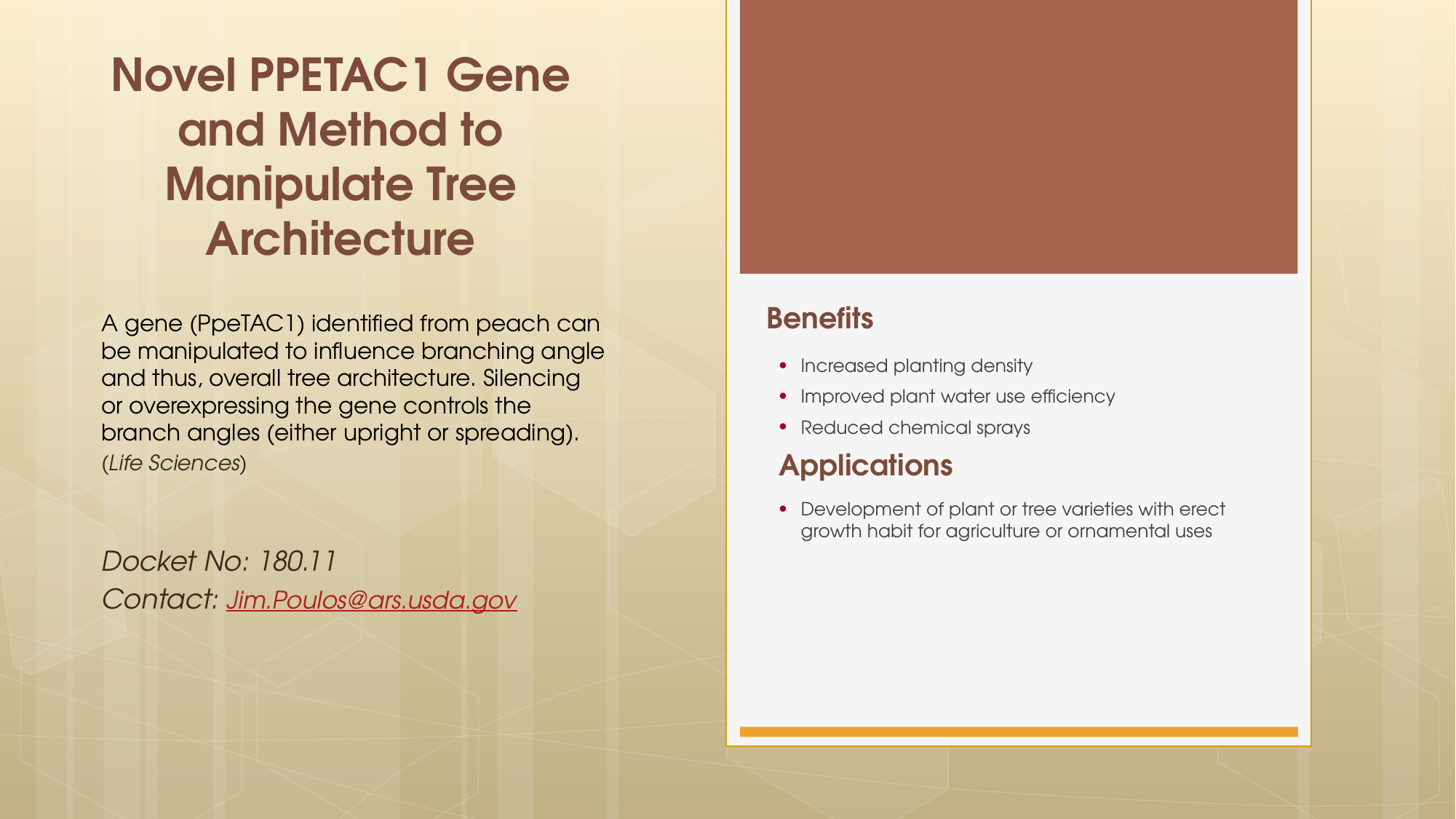

# Novel PPETAC1 Gene and Method to Manipulate Tree Architecture
Benefits

Increased planting density
Improved plant water use efficiency
Reduced chemical sprays
Applications

Development of plant or tree varieties with erect growth habit for agriculture or ornamental uses
A gene (PpeTAC1) identified from peach can be manipulated to influence branching angle and thus, overall tree architecture. Silencing or overexpressing the gene controls the branch angles (either upright or spreading).
(Life Sciences)

Docket No: 180.11
Contact: Jim.Poulos@ars.usda.gov